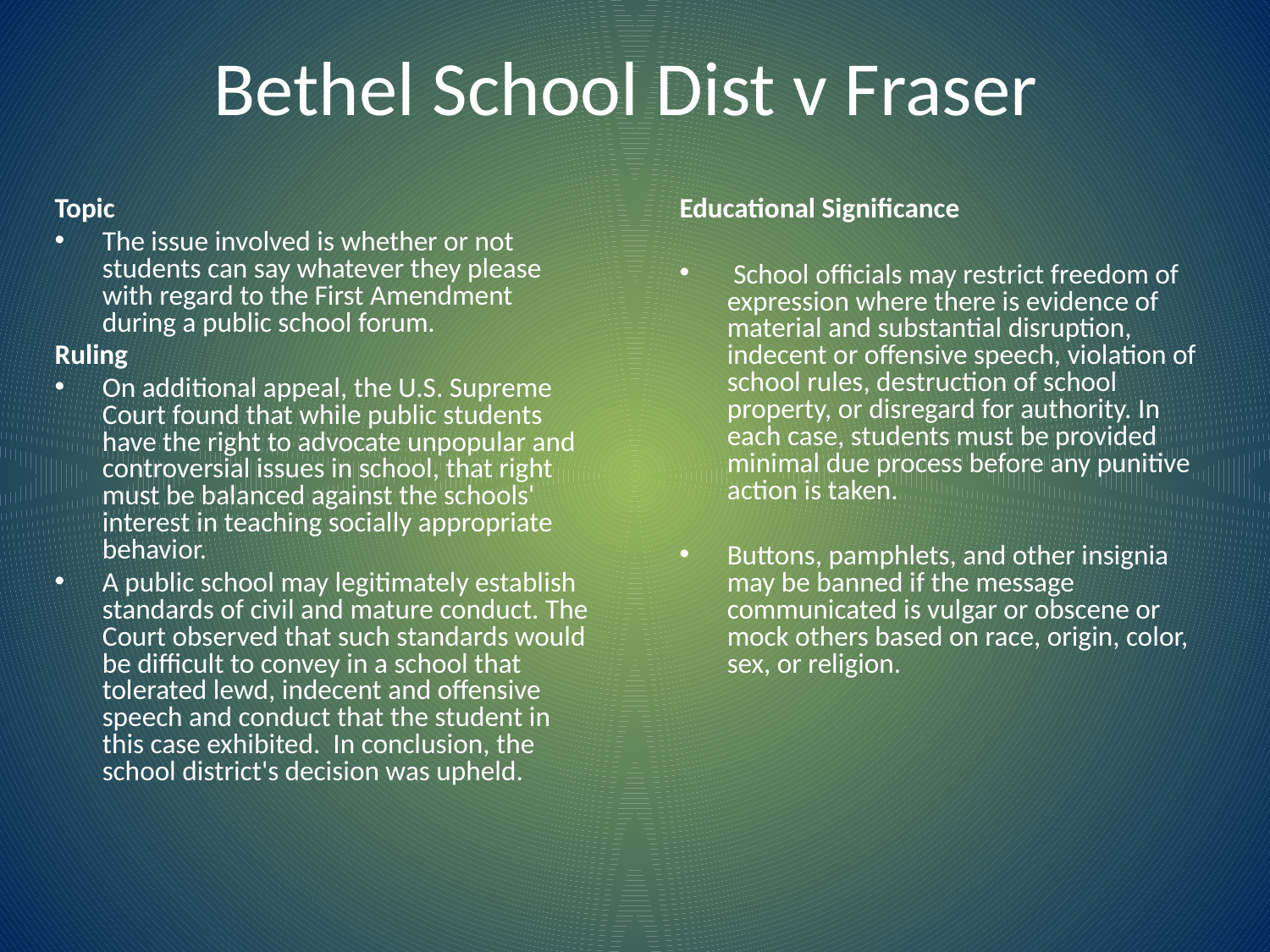

# Bethel School Dist v Fraser
Topic
The issue involved is whether or not students can say whatever they please with regard to the First Amendment during a public school forum.
Ruling
On additional appeal, the U.S. Supreme Court found that while public students have the right to advocate unpopular and controversial issues in school, that right must be balanced against the schools' interest in teaching socially appropriate behavior.
A public school may legitimately establish standards of civil and mature conduct. The Court observed that such standards would be difficult to convey in a school that tolerated lewd, indecent and offensive speech and conduct that the student in this case exhibited.  In conclusion, the school district's decision was upheld.

Educational Significance

 School officials may restrict freedom of expression where there is evidence of material and substantial disruption, indecent or offensive speech, violation of school rules, destruction of school property, or disregard for authority. In each case, students must be provided minimal due process before any punitive action is taken.

Buttons, pamphlets, and other insignia may be banned if the message communicated is vulgar or obscene or mock others based on race, origin, color, sex, or religion.